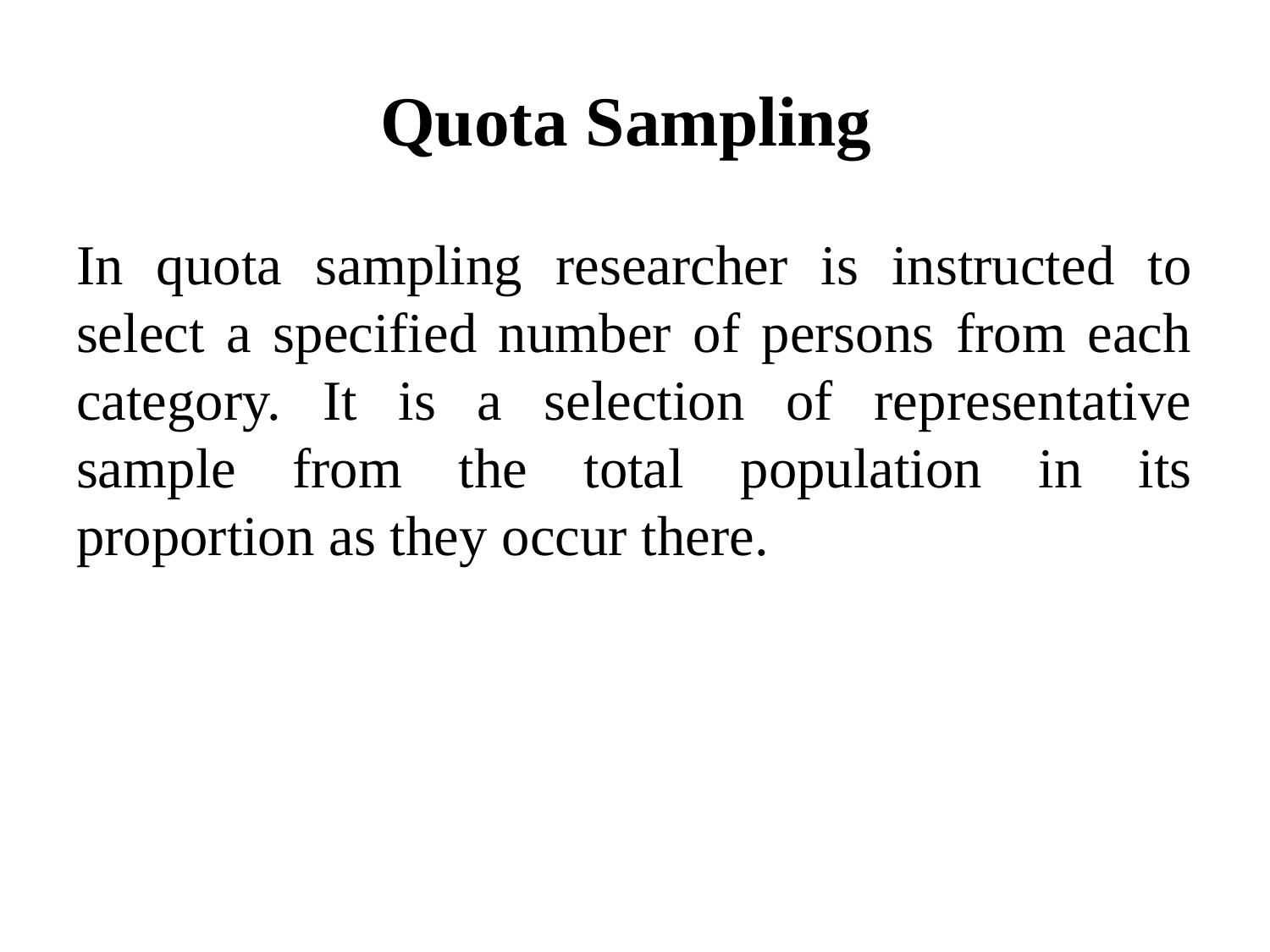

# Quota Sampling
In quota sampling researcher is instructed to select a specified number of persons from each category. It is a selection of representative sample from the total population in its proportion as they occur there.